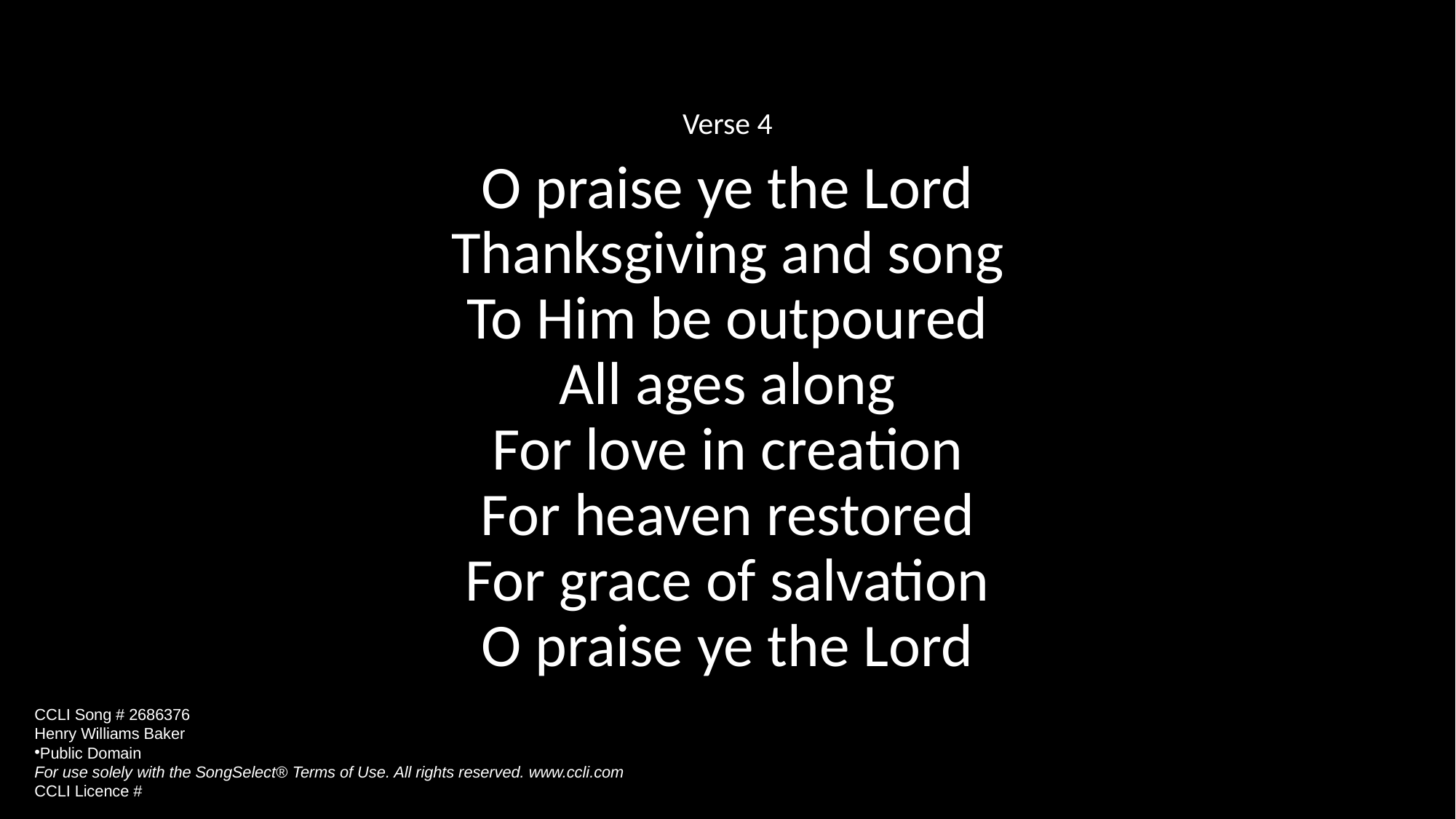

Verse 4
O praise ye the Lord
Thanksgiving and song
To Him be outpoured
All ages along
For love in creation
For heaven restored
For grace of salvation
O praise ye the Lord

CCLI Song # 2686376
Henry Williams Baker
Public Domain
For use solely with the SongSelect® Terms of Use. All rights reserved. www.ccli.com
CCLI Licence #